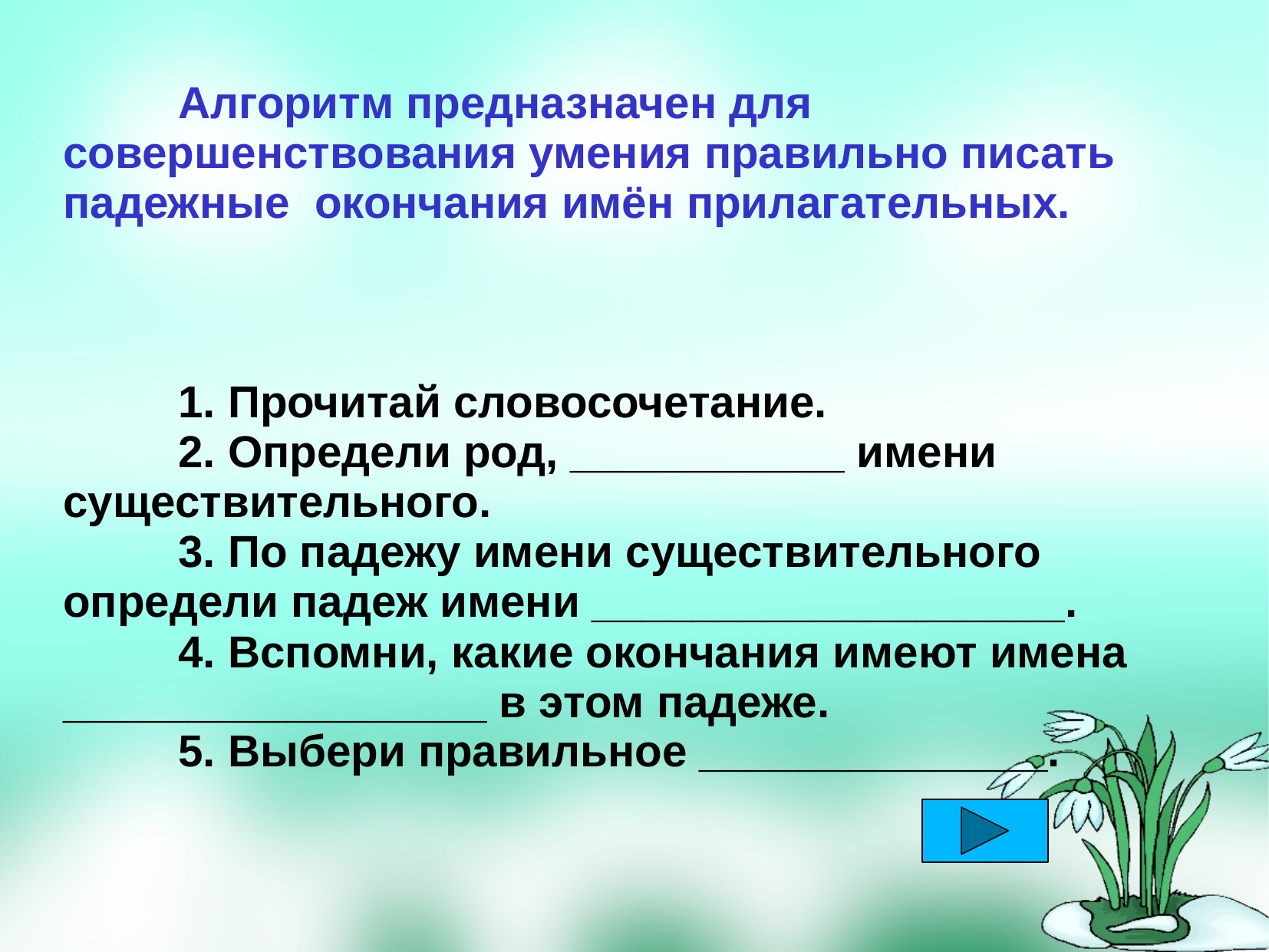

# Алгоритм предназначен для совершенствования умения правильно писать падежные  окончания имён прилагательных. 1. Прочитай словосочетание. 2. Определи род, ___________ имени существительного. 3. По падежу имени существительного определи падеж имени ___________________. 4. Вспомни, какие окончания имеют имена _________________ в этом падеже. 5. Выбери правильное ______________.